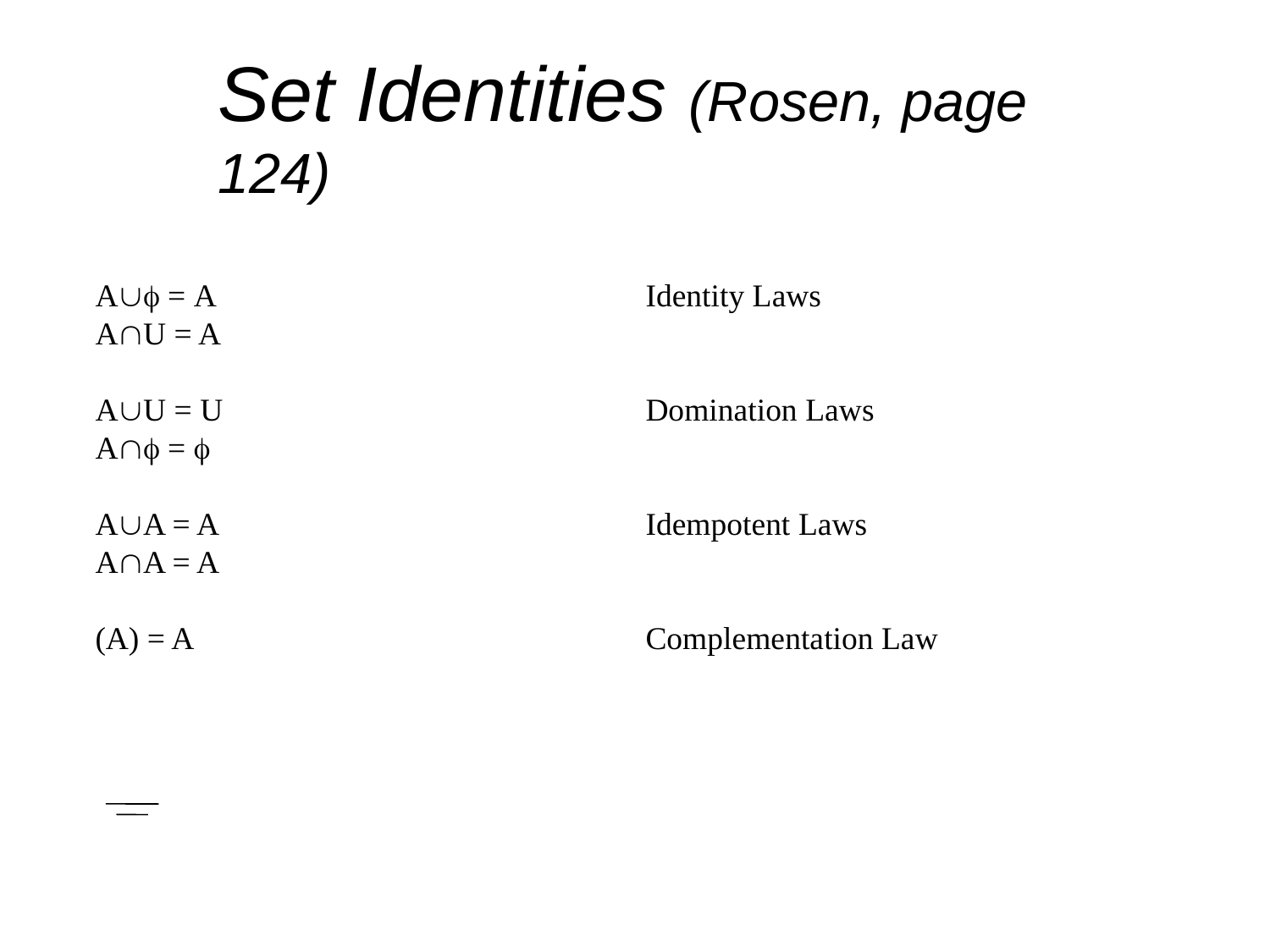

# Set Identities (Rosen, page 124)
A∪φ = A
A∩U = A

A∪U = U
A∩φ = φ

A∪A = A
A∩A = A

(A) = A
Identity Laws

Domination Laws

Idempotent Laws

Complementation Law